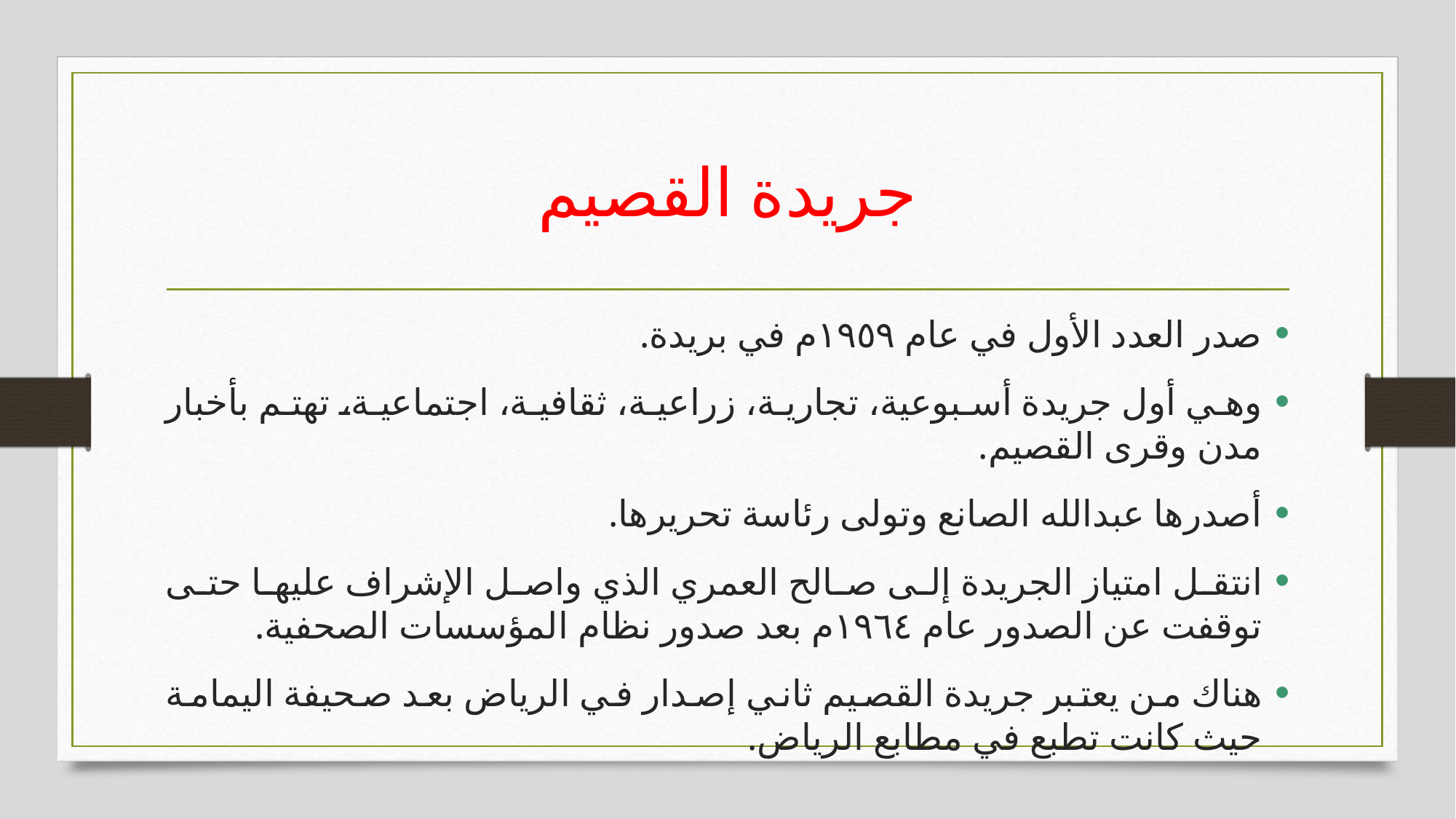

# جريدة القصيم
صدر العدد الأول في عام ١٩٥٩م في بريدة.
وهي أول جريدة أسبوعية، تجارية، زراعية، ثقافية، اجتماعية، تهتم بأخبار مدن وقرى القصيم.
أصدرها عبدالله الصانع وتولى رئاسة تحريرها.
انتقل امتياز الجريدة إلى صالح العمري الذي واصل الإشراف عليها حتى توقفت عن الصدور عام ١٩٦٤م بعد صدور نظام المؤسسات الصحفية.
هناك من يعتبر جريدة القصيم ثاني إصدار في الرياض بعد صحيفة اليمامة حيث كانت تطبع في مطابع الرياض.